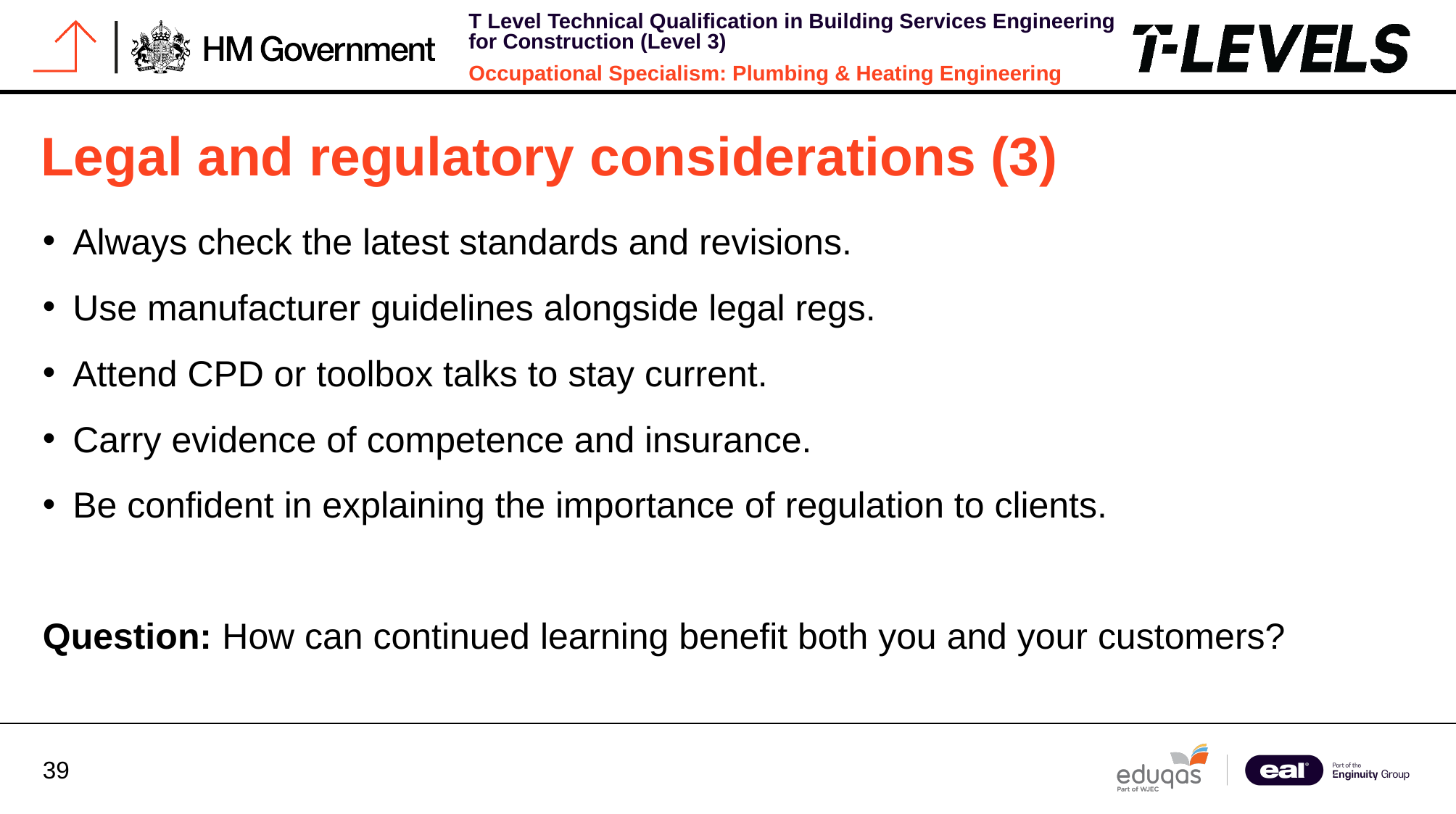

# Legal and regulatory considerations (3)
Always check the latest standards and revisions.
Use manufacturer guidelines alongside legal regs.
Attend CPD or toolbox talks to stay current.
Carry evidence of competence and insurance.
Be confident in explaining the importance of regulation to clients.

Question: How can continued learning benefit both you and your customers?